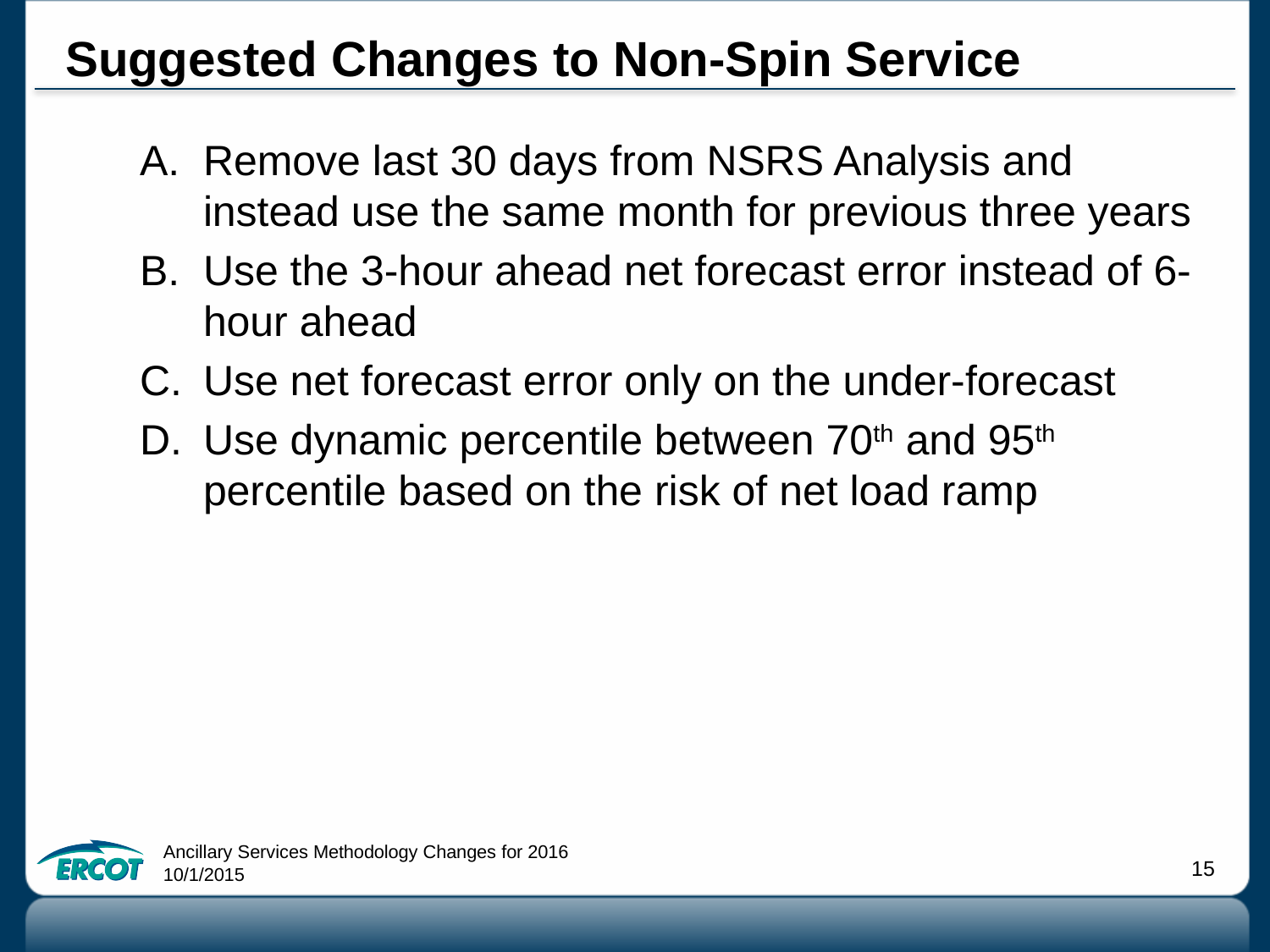

# Suggested Changes to Non-Spin Service
Remove last 30 days from NSRS Analysis and instead use the same month for previous three years
Use the 3-hour ahead net forecast error instead of 6-hour ahead
Use net forecast error only on the under-forecast
Use dynamic percentile between 70th and 95th percentile based on the risk of net load ramp